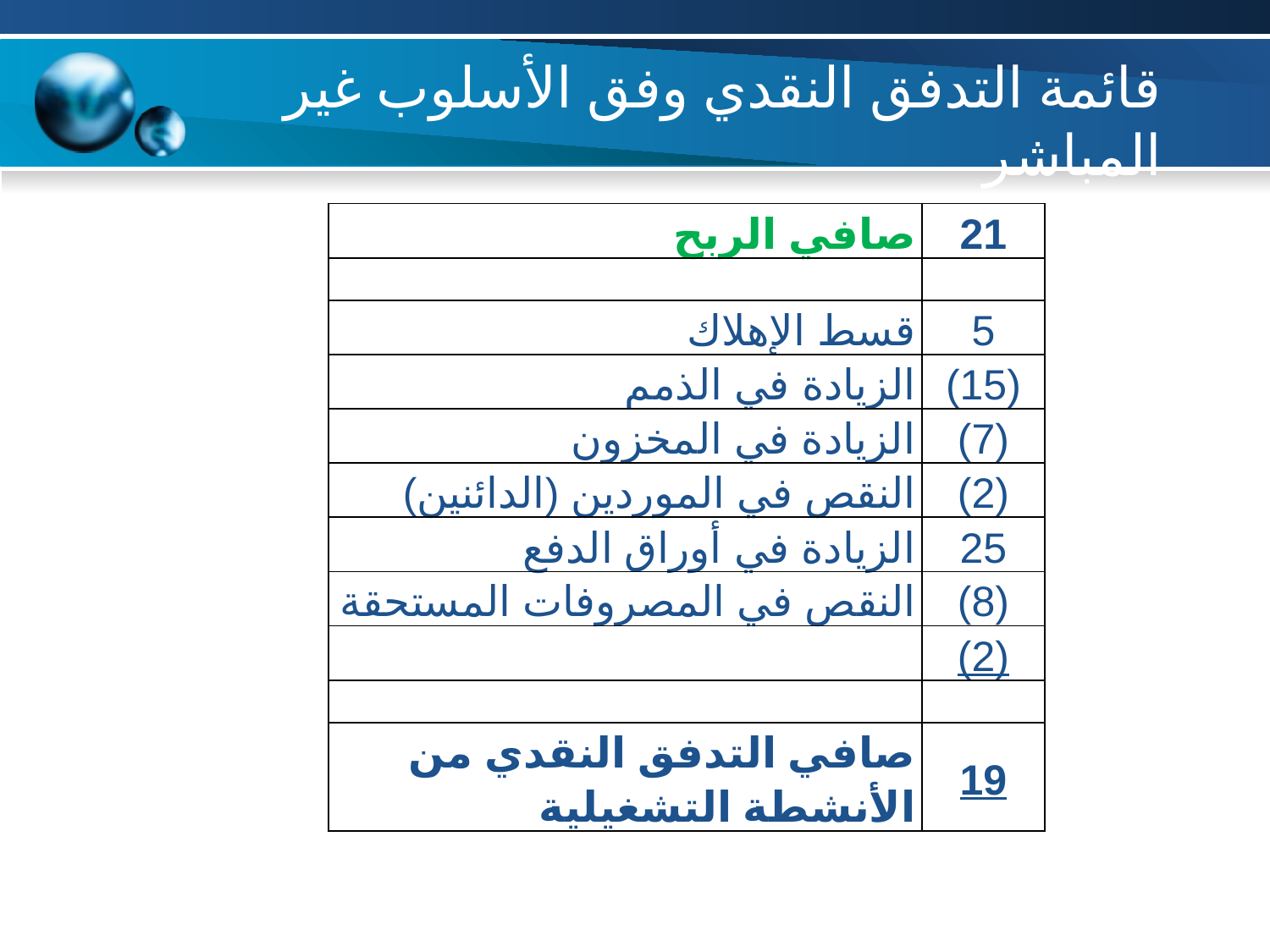

قائمة التدفق النقدي وفق الأسلوب غير المباشر
| صافي الربح | 21 |
| --- | --- |
|  |  |
| قسط الإهلاك | 5 |
| الزيادة في الذمم | (15) |
| الزيادة في المخزون | (7) |
| النقص في الموردين (الدائنين) | (2) |
| الزيادة في أوراق الدفع | 25 |
| النقص في المصروفات المستحقة | (8) |
|  | (2) |
|  |  |
| صافي التدفق النقدي من الأنشطة التشغيلية | 19 |